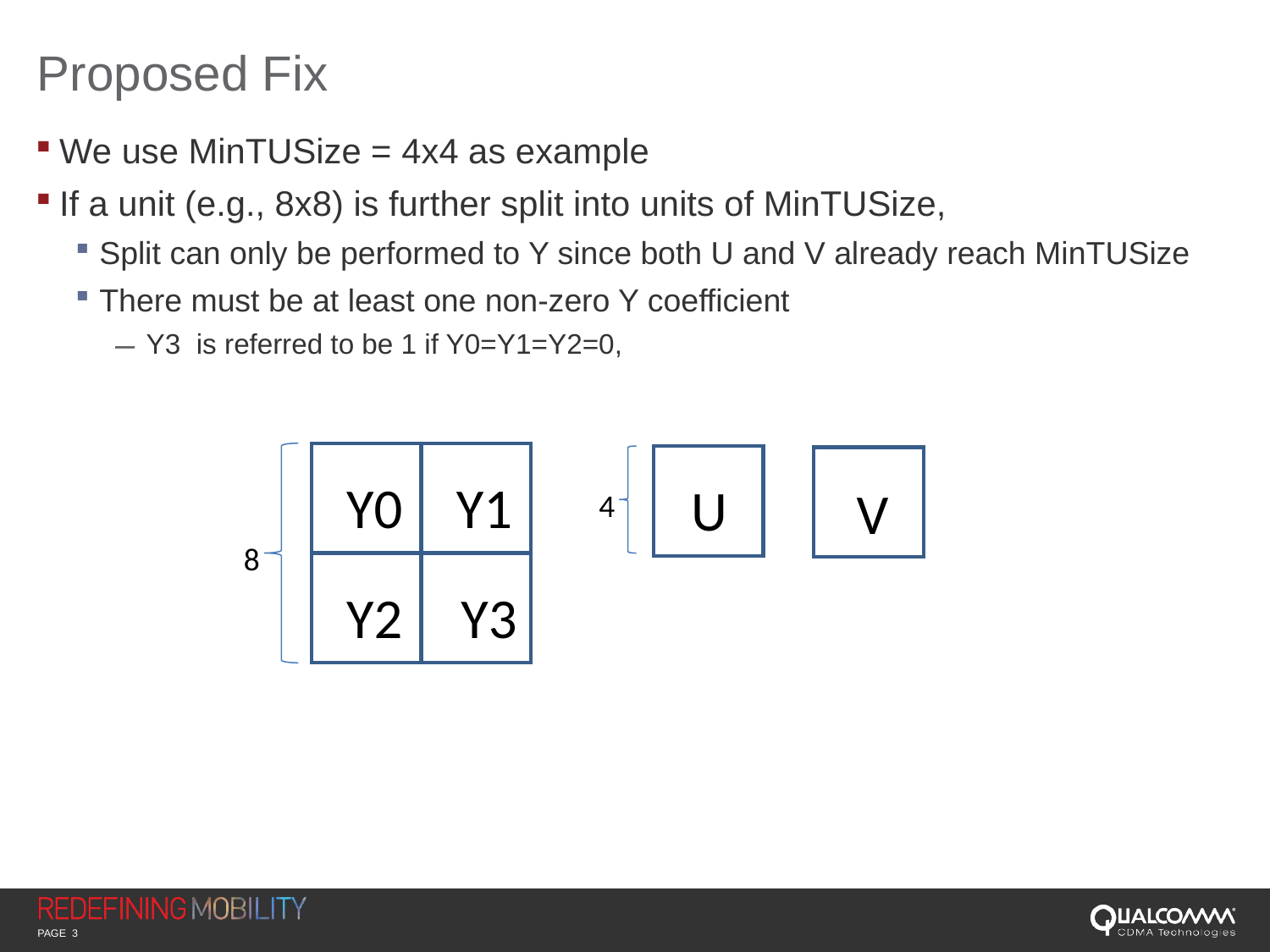

# Proposed Fix
We use MinTUSize = 4x4 as example
If a unit (e.g., 8x8) is further split into units of MinTUSize,
Split can only be performed to Y since both U and V already reach MinTUSize
There must be at least one non-zero Y coefficient
Y3  is referred to be 1 if Y0=Y1=Y2=0,

Y0
Y1
U
V
4
8

Y2
Y3